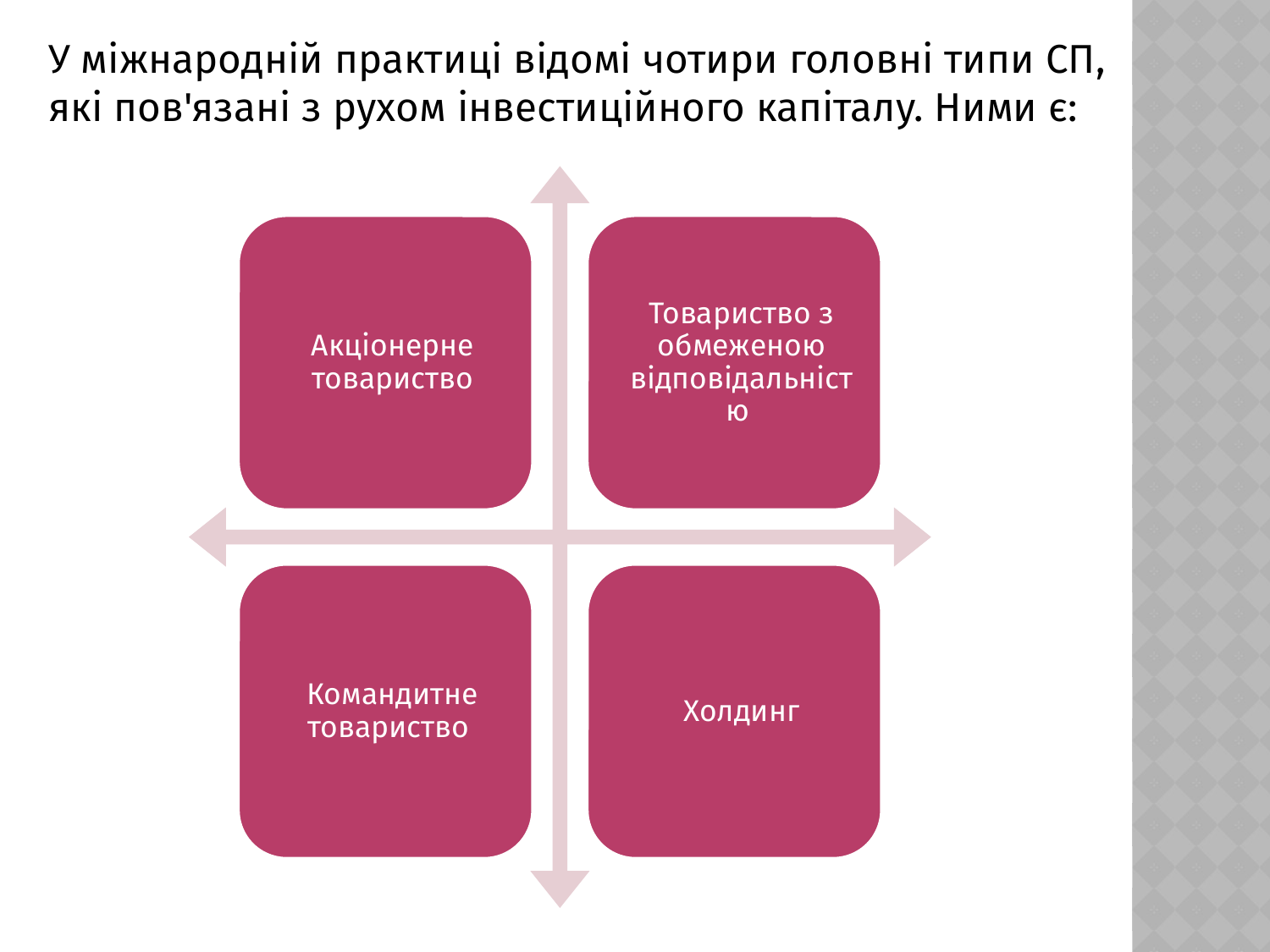

У міжнародній практиці відомі чотири головні типи СП, які пов'язані з рухом інвестиційного капіталу. Ними є:

Акціонерне товариство
Товариство з обмеженою відповідальністю
Командитне товариство
Холдинг